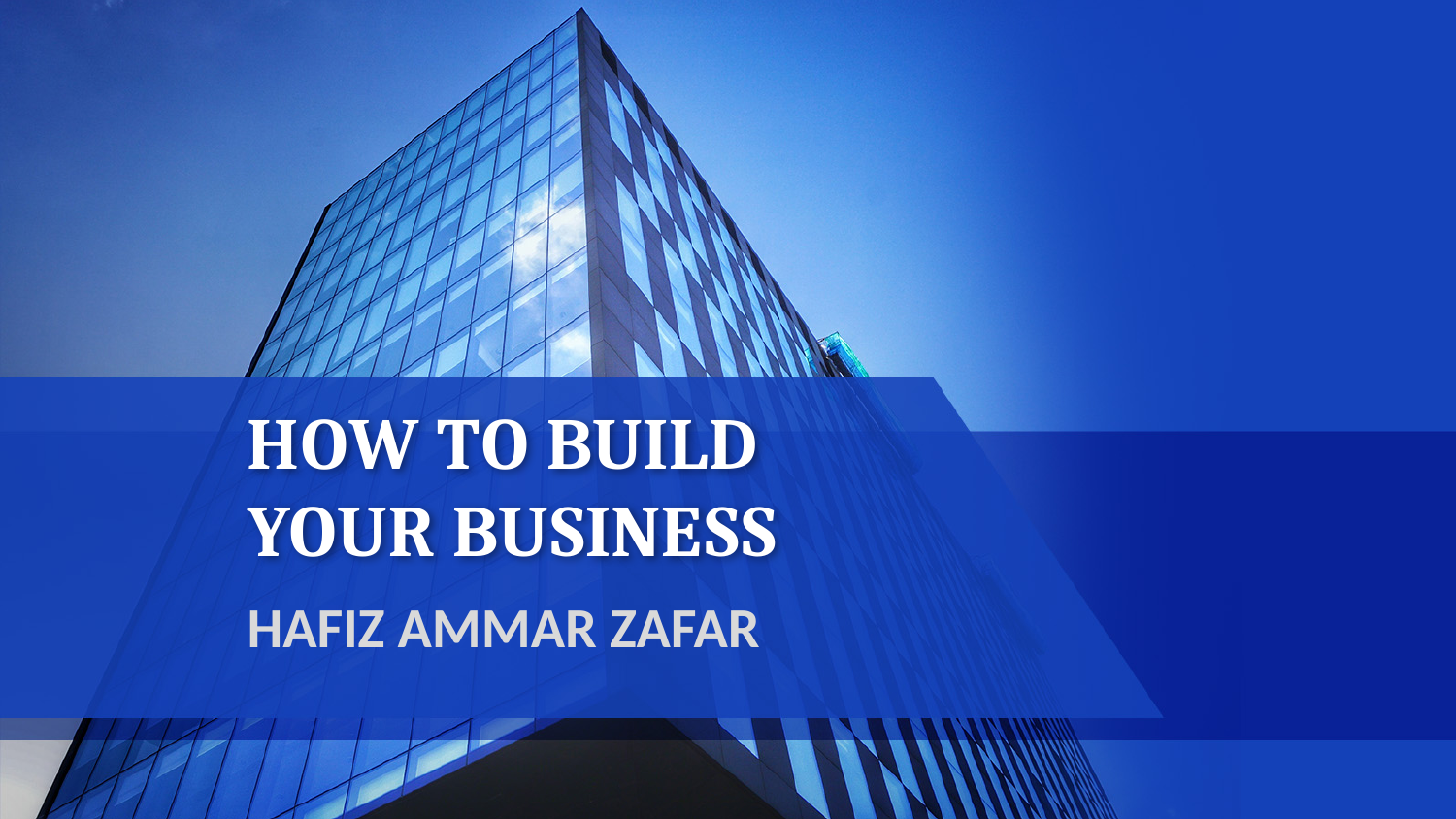

# HOW TO BUILD YOUR BUSINESS
HAFIZ AMMAR ZAFAR